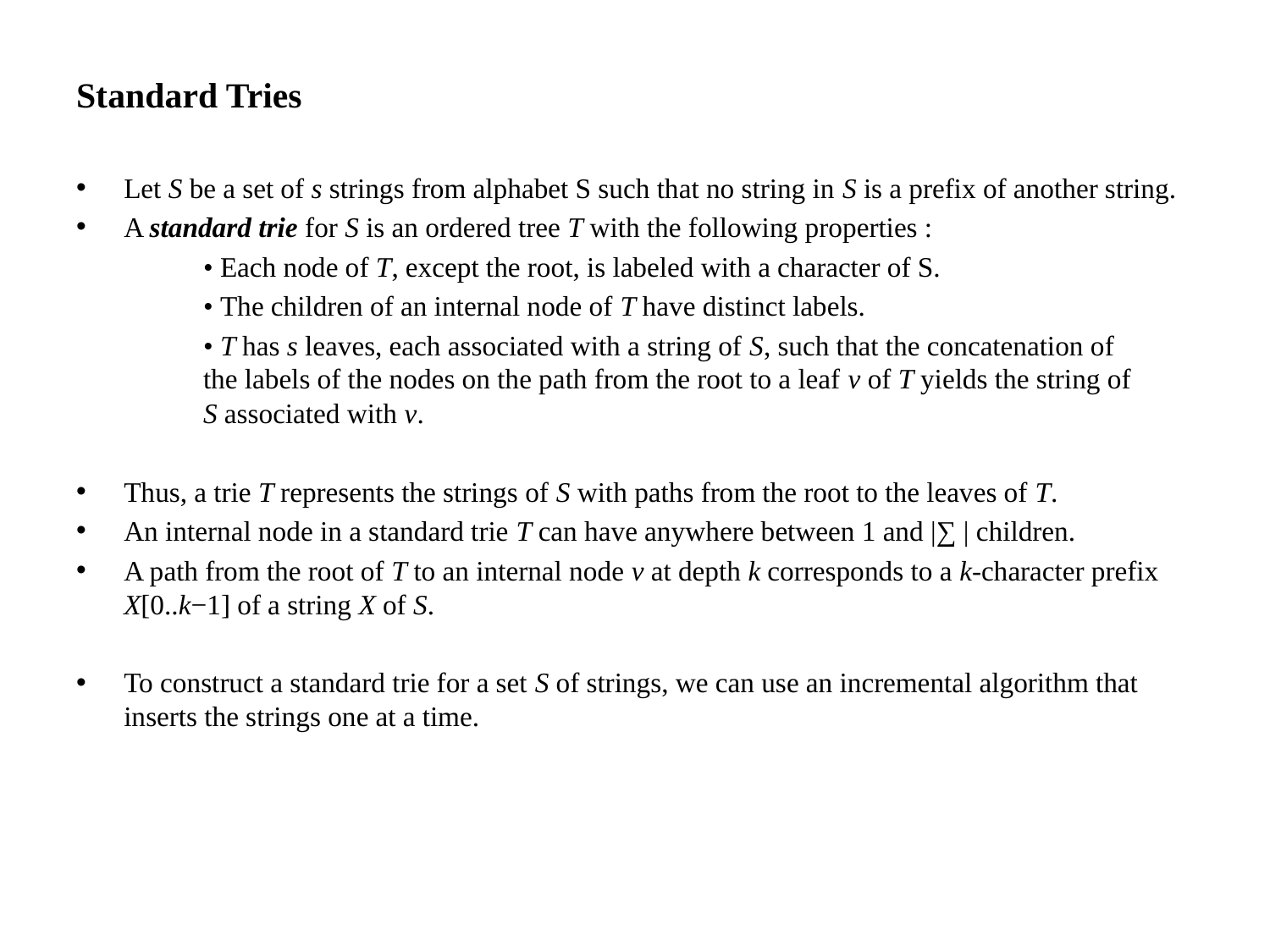

Standard Tries

Let S be a set of s strings from alphabet S such that no string in S is a prefix of another string.
A standard trie for S is an ordered tree T with the following properties :
	• Each node of T, except the root, is labeled with a character of S.
	• The children of an internal node of T have distinct labels.
	• T has s leaves, each associated with a string of S, such that the concatenation of 	the labels of the nodes on the path from the root to a leaf v of T yields the string of 	S associated with v.

Thus, a trie T represents the strings of S with paths from the root to the leaves of T.
An internal node in a standard trie T can have anywhere between 1 and |∑ | children.
A path from the root of T to an internal node v at depth k corresponds to a k-character prefix  X[0..k−1] of a string X of S.

To construct a standard trie for a set S of strings, we can use an incremental algorithm that inserts the strings one at a time.